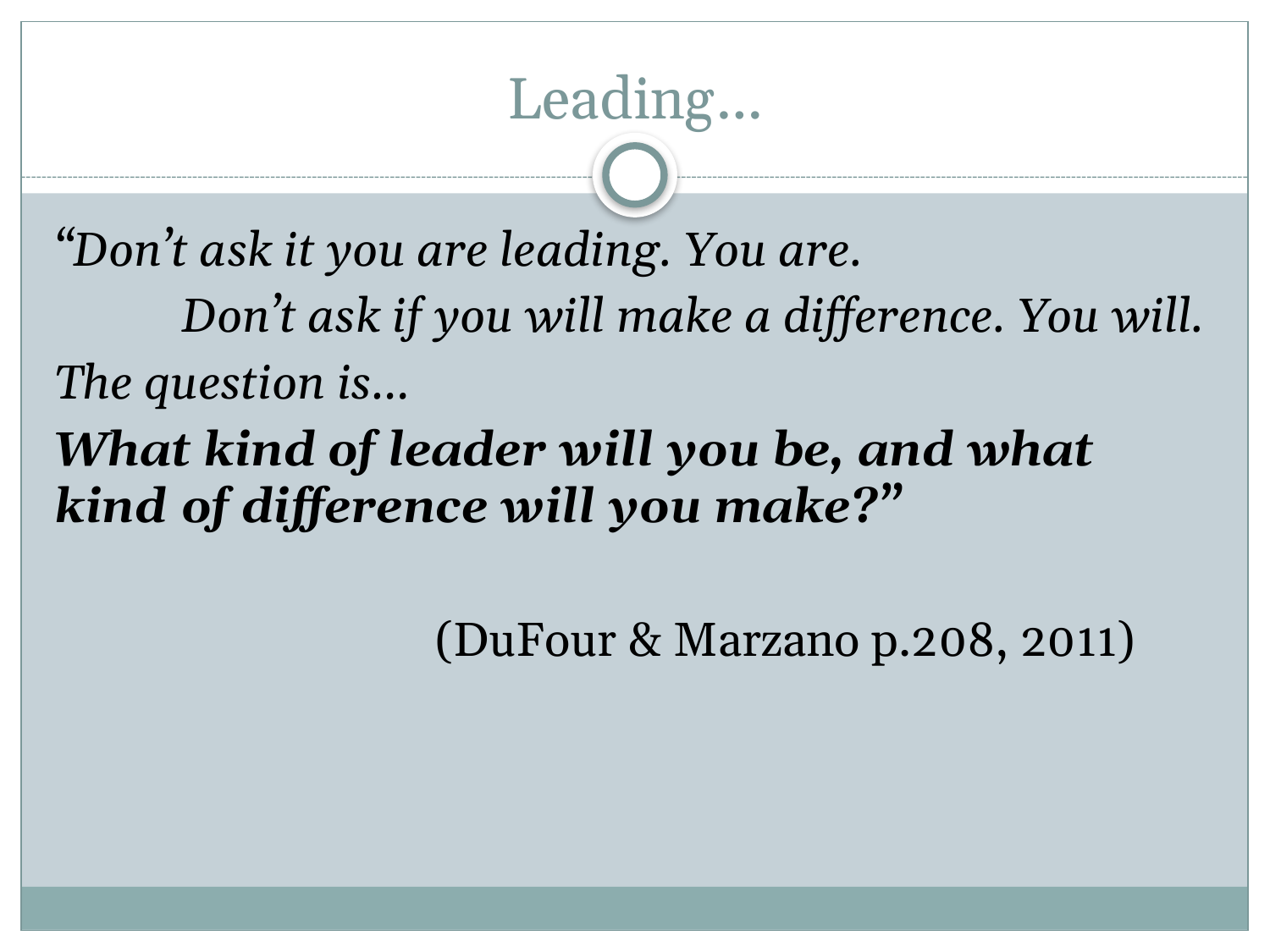

# Leading…
“Don’t ask it you are leading. You are.
	Don’t ask if you will make a difference. You will.
The question is…
What kind of leader will you be, and what kind 	of difference will you make?”

			(DuFour & Marzano p.208, 2011)